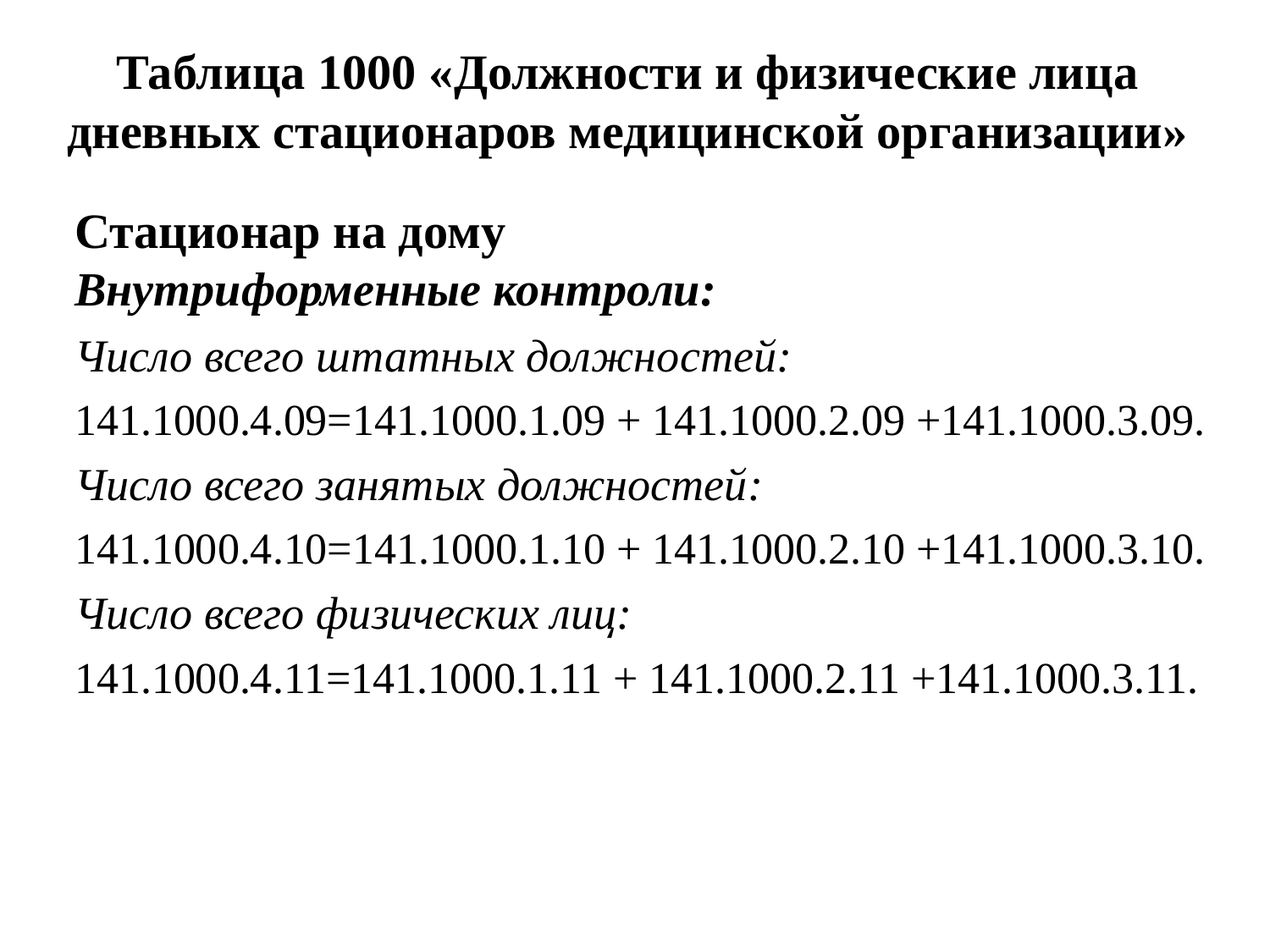

# Таблица 1000 «Должности и физические лица дневных стационаров медицинской организации»
Стационар на дому
Внутриформенные контроли:
Число всего штатных должностей:
141.1000.4.09=141.1000.1.09 + 141.1000.2.09 +141.1000.3.09.
Число всего занятых должностей:
141.1000.4.10=141.1000.1.10 + 141.1000.2.10 +141.1000.3.10.
Число всего физических лиц:
141.1000.4.11=141.1000.1.11 + 141.1000.2.11 +141.1000.3.11.